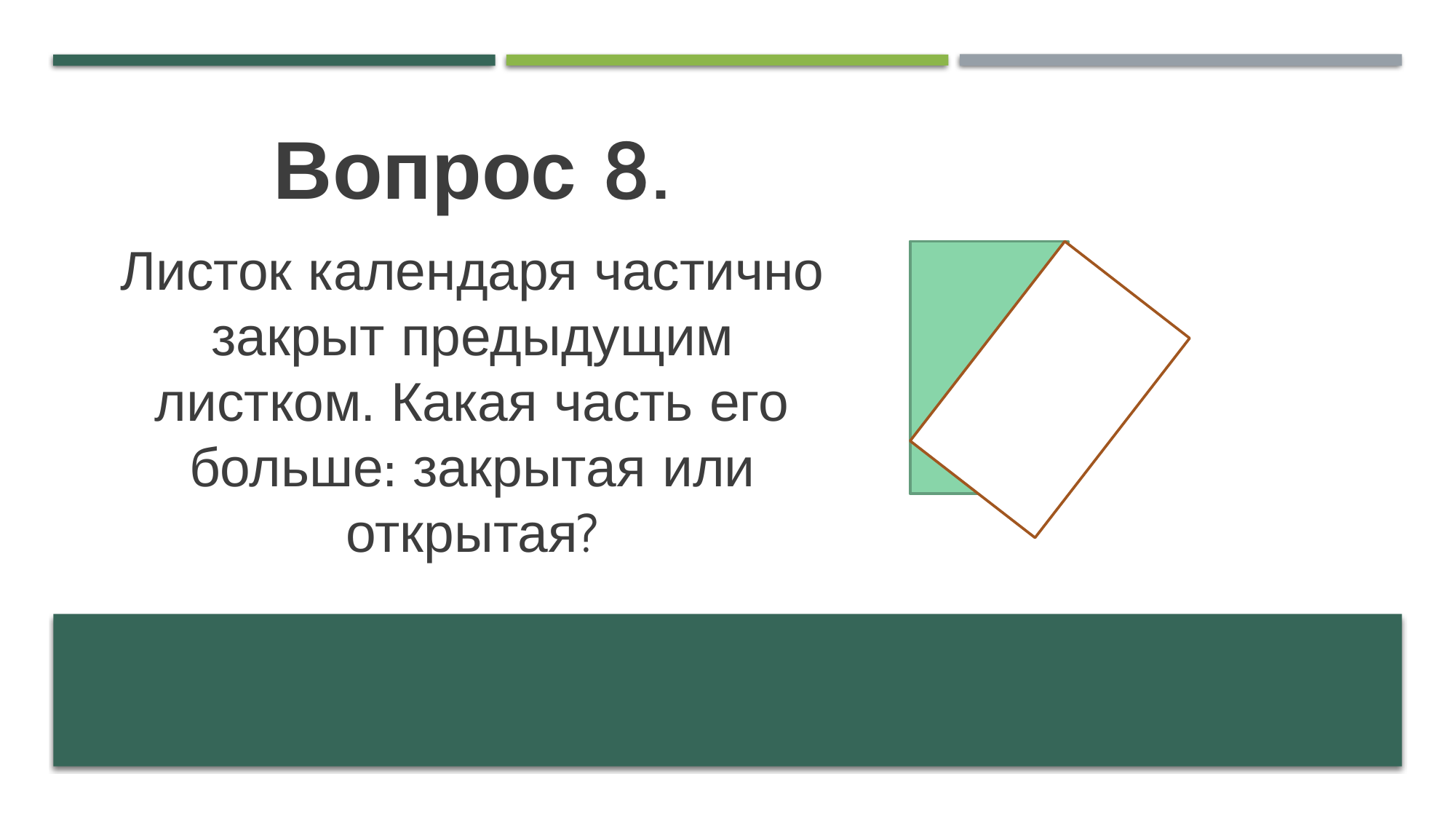

Вопрос 8.
Листок календаря частично закрыт предыдущим листком. Какая часть его больше: закрытая или открытая?

#